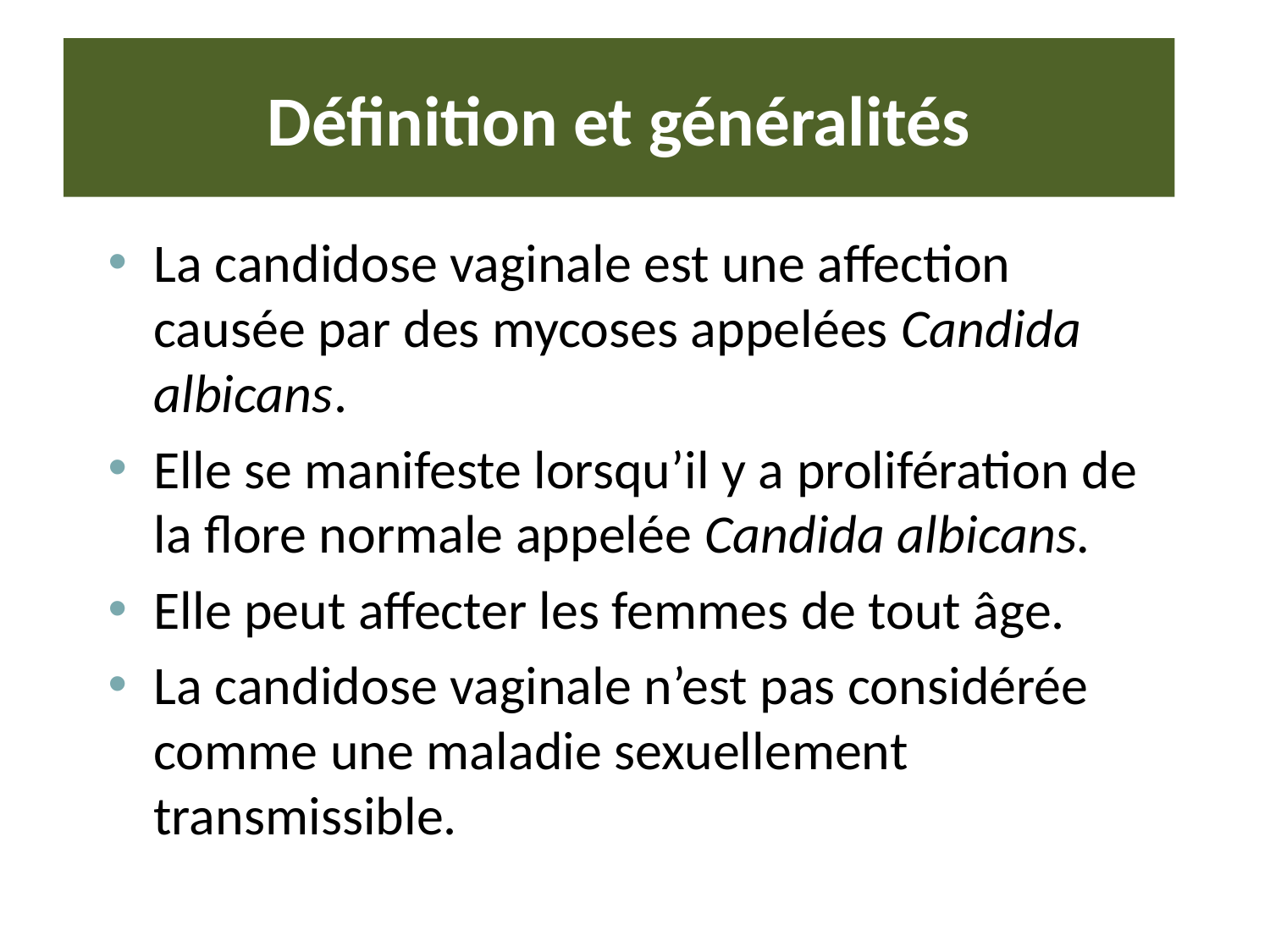

# Définition et généralités
La candidose vaginale est une affection causée par des mycoses appelées Candida albicans.
Elle se manifeste lorsqu’il y a prolifération de la flore normale appelée Candida albicans.
Elle peut affecter les femmes de tout âge.
La candidose vaginale n’est pas considérée comme une maladie sexuellement transmissible.